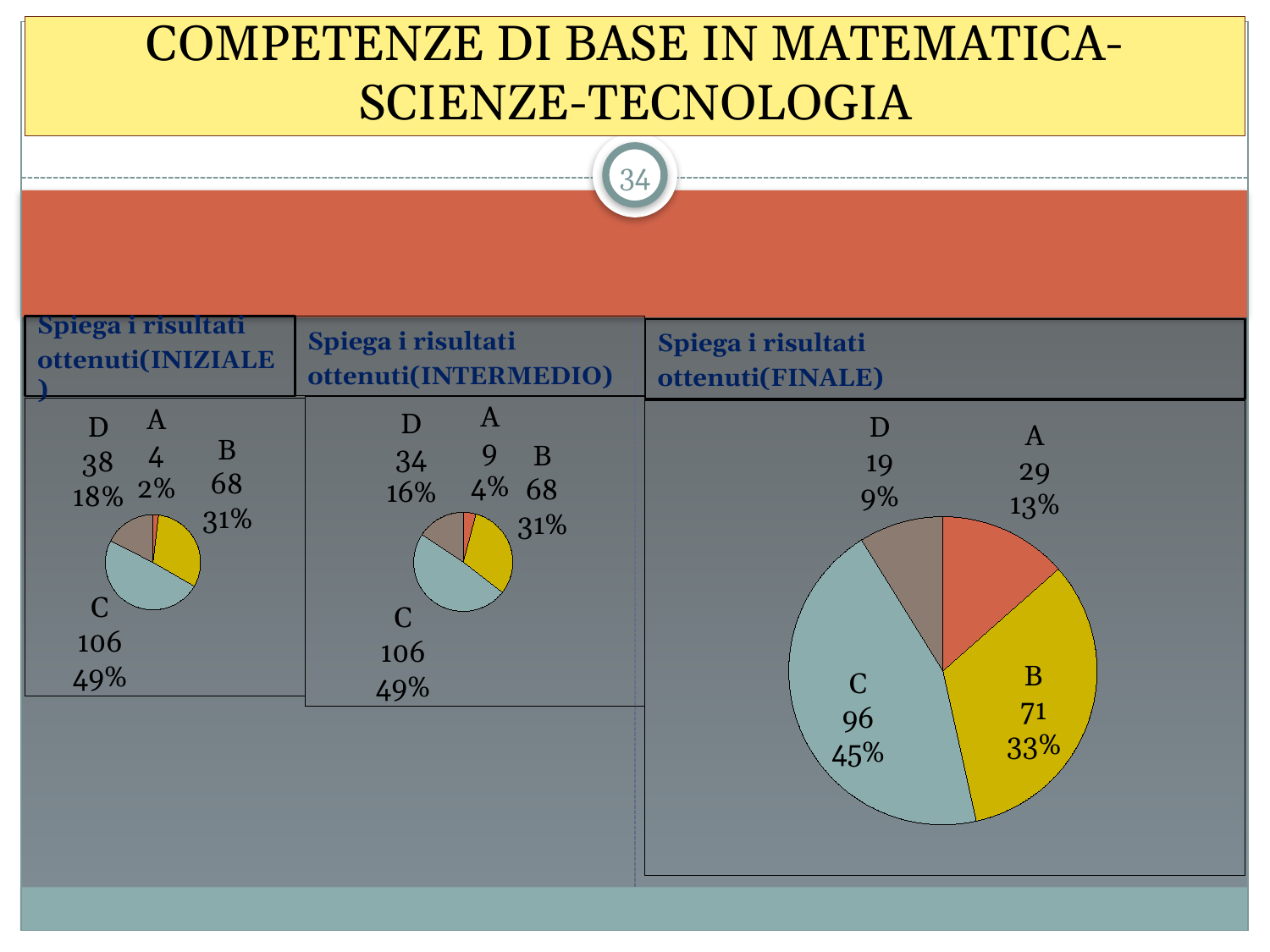

# COMPETENZE DI BASE IN MATEMATICA-SCIENZE-TECNOLOGIA
34
Spiega i risultati
ottenuti(INIZIALE)
Spiega i risultati
ottenuti(INTERMEDIO)
Spiega i risultati
ottenuti(FINALE)

### Chart

| Category | Vendite |
|---|---|
| A | 9.0 |
| B | 68.0 |
| C | 106.0 |
| D | 34.0 |

### Chart

| Category | Vendite |
|---|---|
| A | 4.0 |
| B | 68.0 |
| C | 106.0 |
| D | 38.0 |

### Chart

| Category | Vendite |
|---|---|
| A | 29.0 |
| B | 71.0 |
| C | 96.0 |
| D | 19.0 |